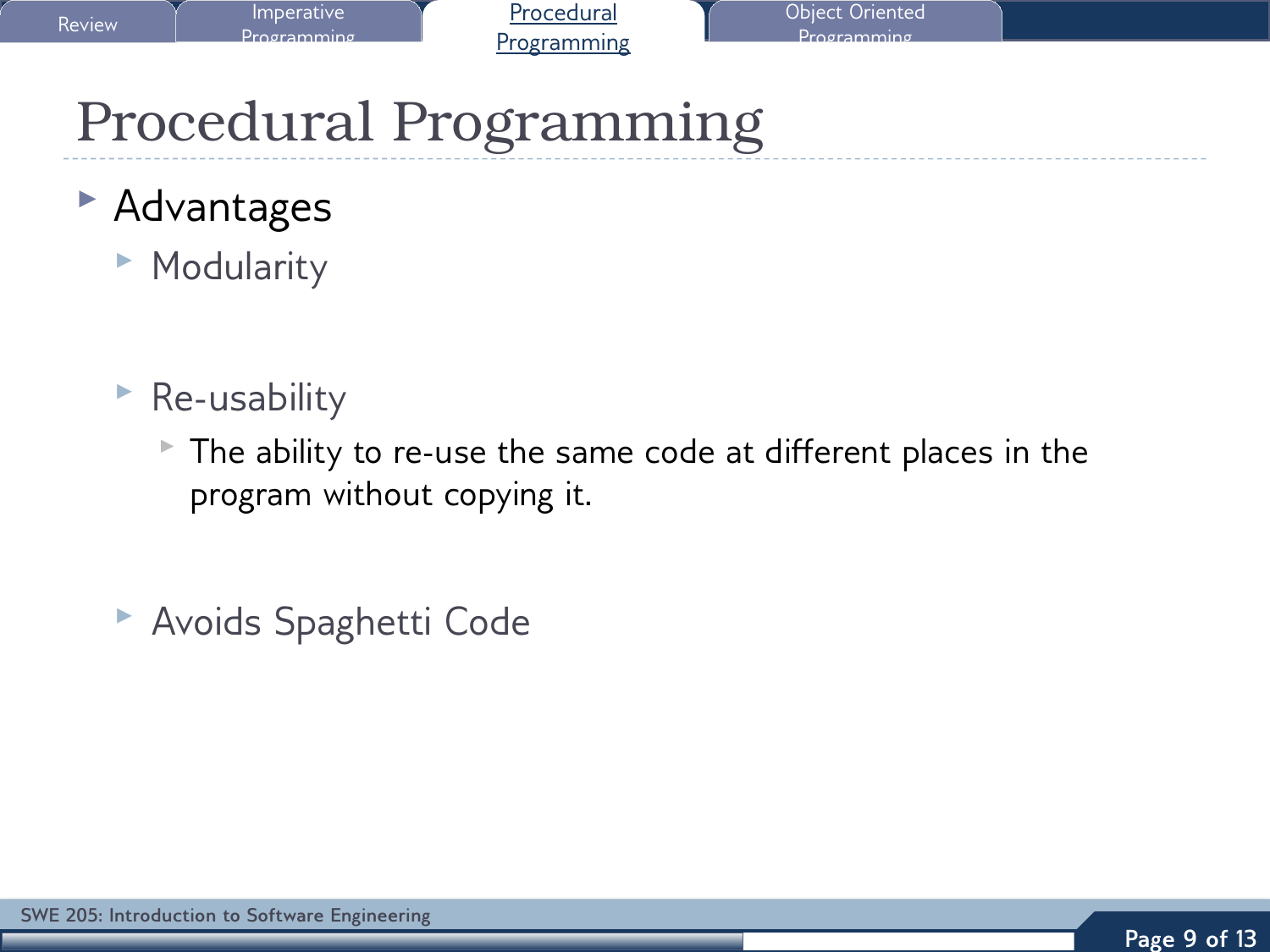

Review
Imperative Programming
Procedural Programming
Object Oriented Programming
# Procedural Programming
Advantages
Modularity

Re-usability
The ability to re-use the same code at different places in the program without copying it.

Avoids Spaghetti Code
Page 9 of 13